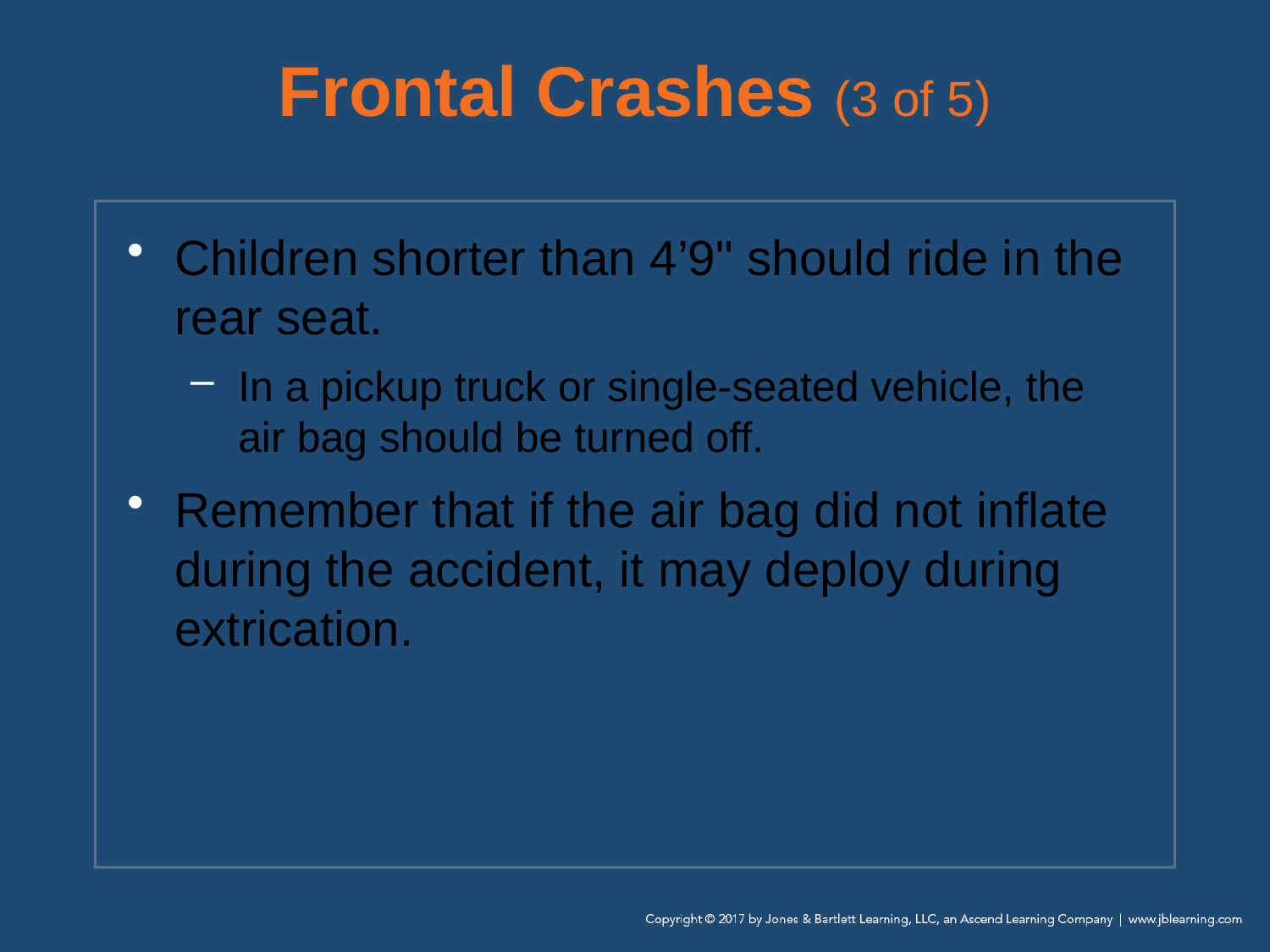

# Frontal Crashes (3 of 5)
Children shorter than 4’9" should ride in the rear seat.
In a pickup truck or single-seated vehicle, the air bag should be turned off.
Remember that if the air bag did not inflate during the accident, it may deploy during extrication.